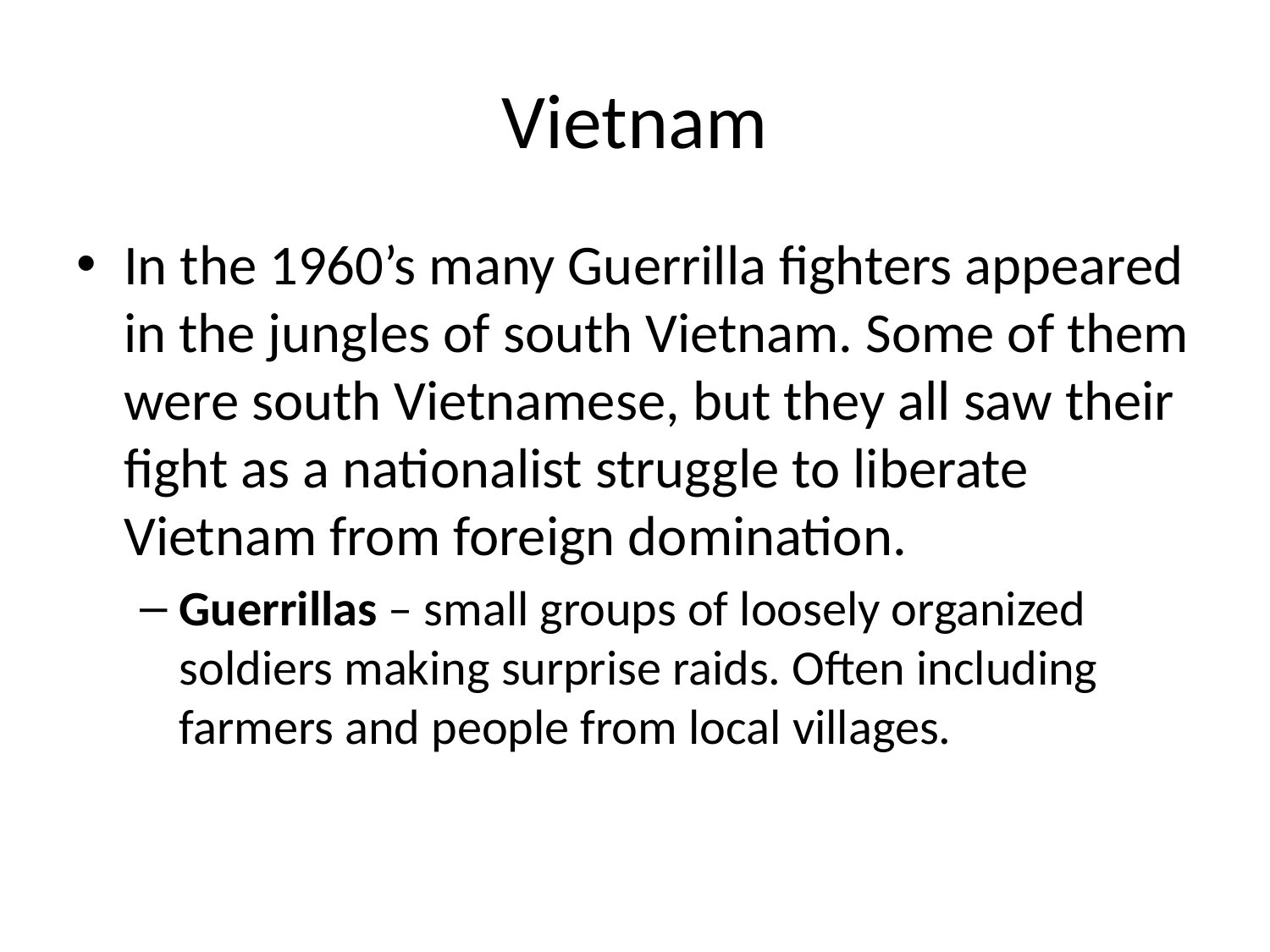

# Vietnam
In the 1960’s many Guerrilla fighters appeared in the jungles of south Vietnam. Some of them were south Vietnamese, but they all saw their fight as a nationalist struggle to liberate Vietnam from foreign domination.
Guerrillas – small groups of loosely organized soldiers making surprise raids. Often including farmers and people from local villages.